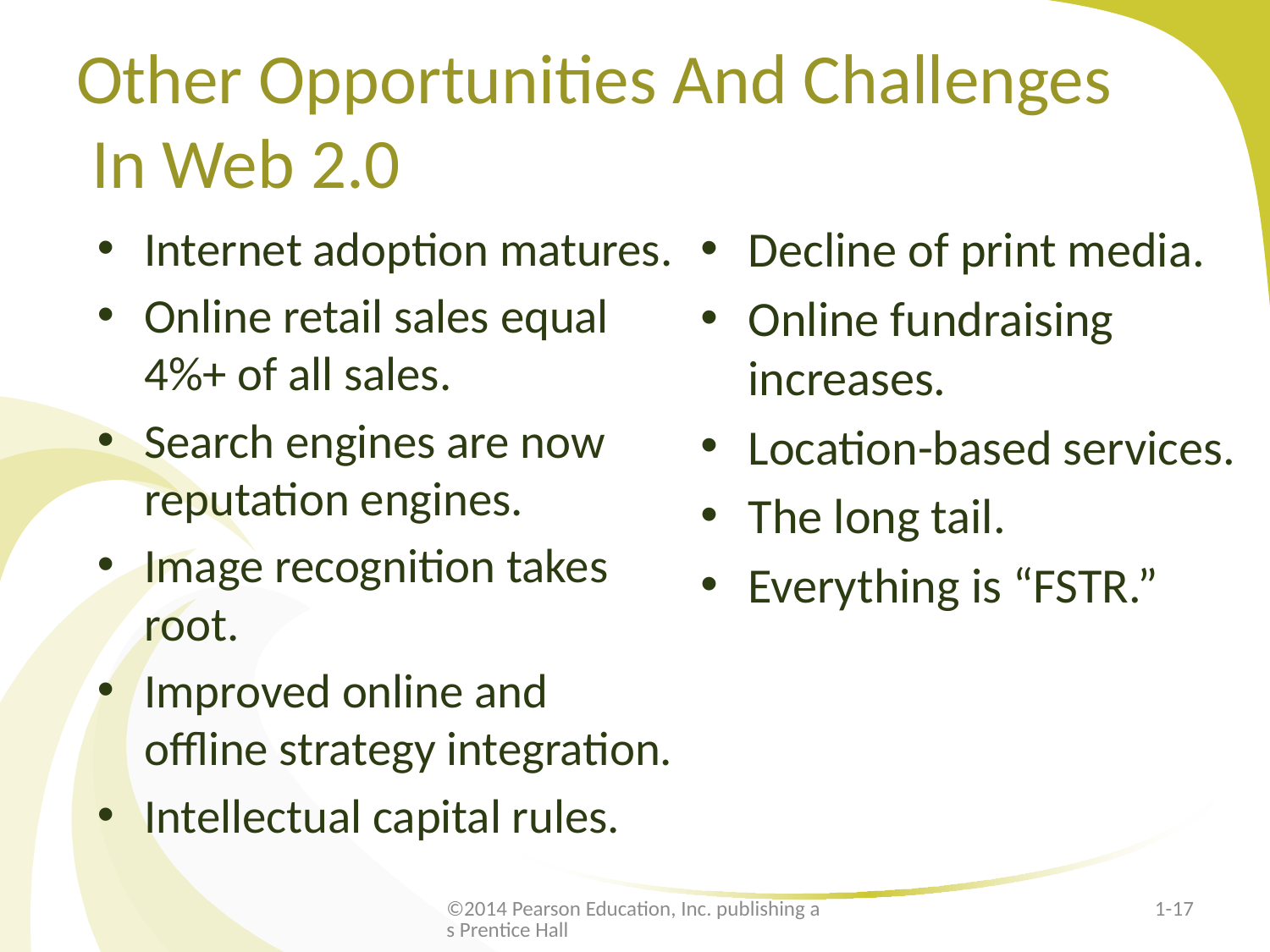

# Other Opportunities And Challenges In Web 2.0
Internet adoption matures.
Online retail sales equal 4%+ of all sales.
Search engines are now reputation engines.
Image recognition takes root.
Improved online and offline strategy integration.
Intellectual capital rules.

Decline of print media.
Online fundraising increases.
Location-based services.
The long tail.
Everything is “FSTR.”
©2014 Pearson Education, Inc. publishing as Prentice Hall
1-17